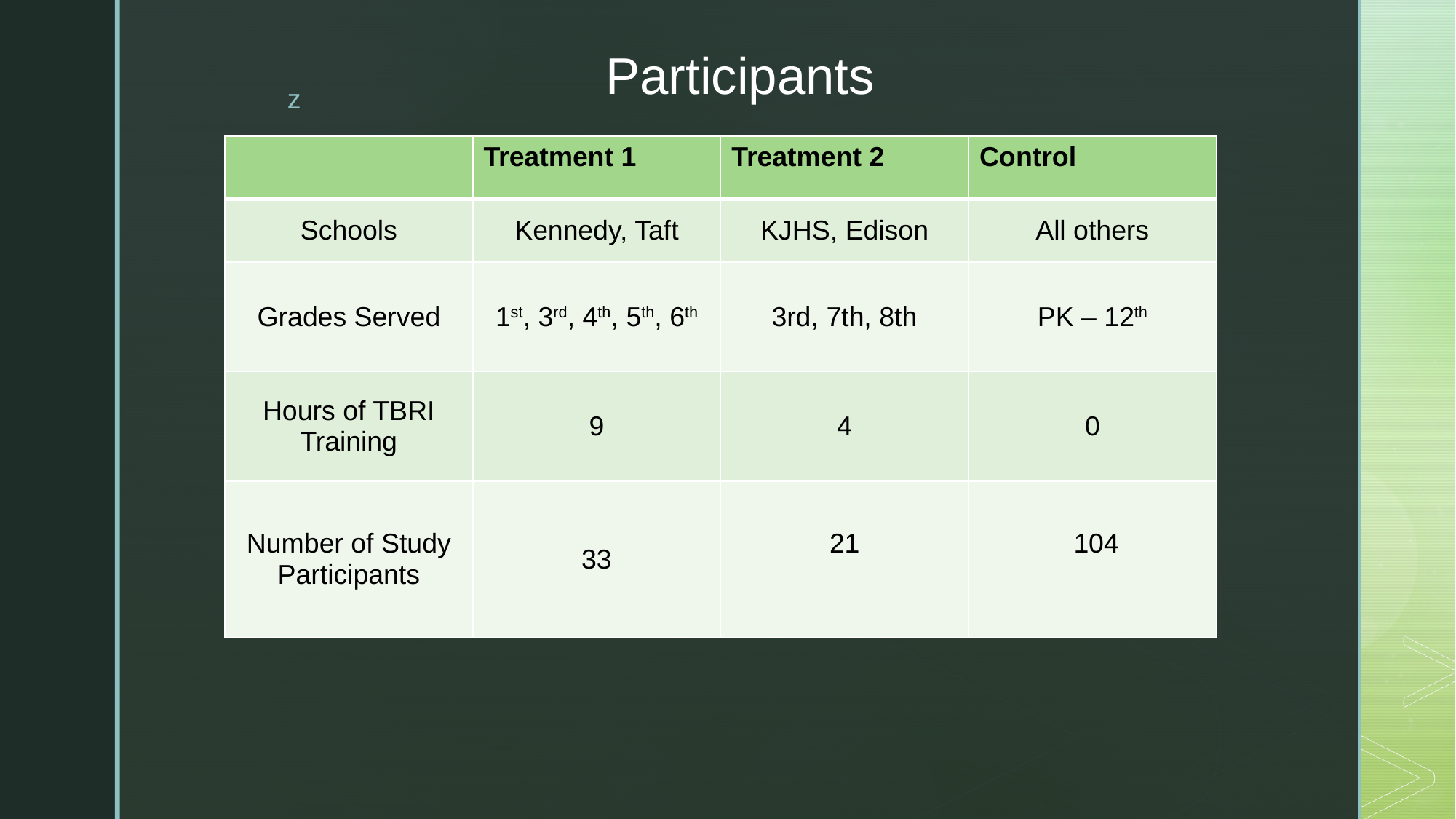

# Participants
|  | Treatment 1 | Treatment 2 | Control |
| --- | --- | --- | --- |
| Schools | Kennedy, Taft | KJHS, Edison | All others |
| Grades Served | 1st, 3rd, 4th, 5th, 6th | 3rd, 7th, 8th | PK – 12th |
| Hours of TBRI Training | 9 | 4 | 0 |
| Number of Study Participants | 33 | 21 | 104 |